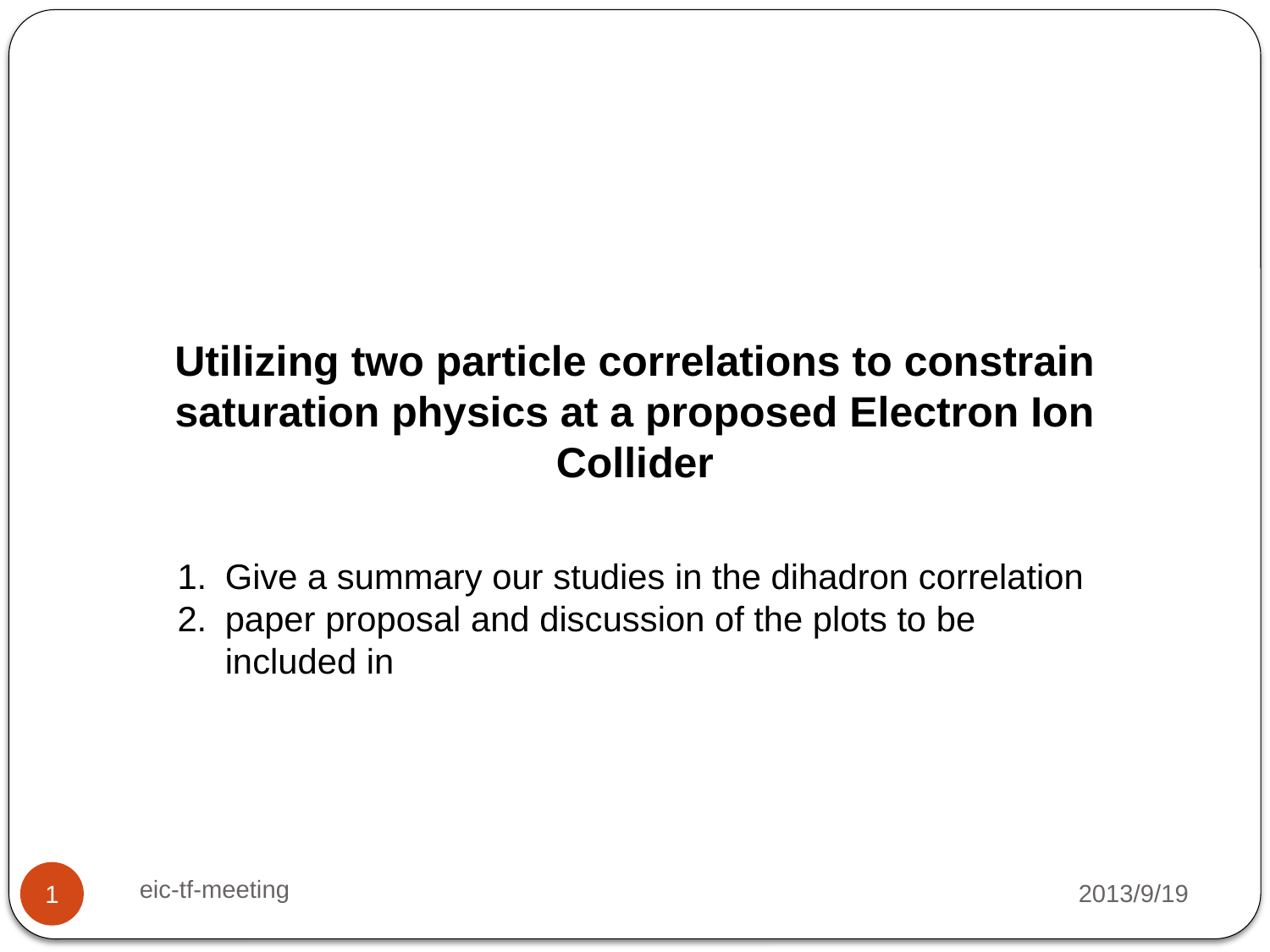

Utilizing two particle correlations to constrain saturation physics at a proposed Electron Ion Collider
Give a summary our studies in the dihadron correlation
paper proposal and discussion of the plots to be included in
eic-tf-meeting
2013/9/19
1